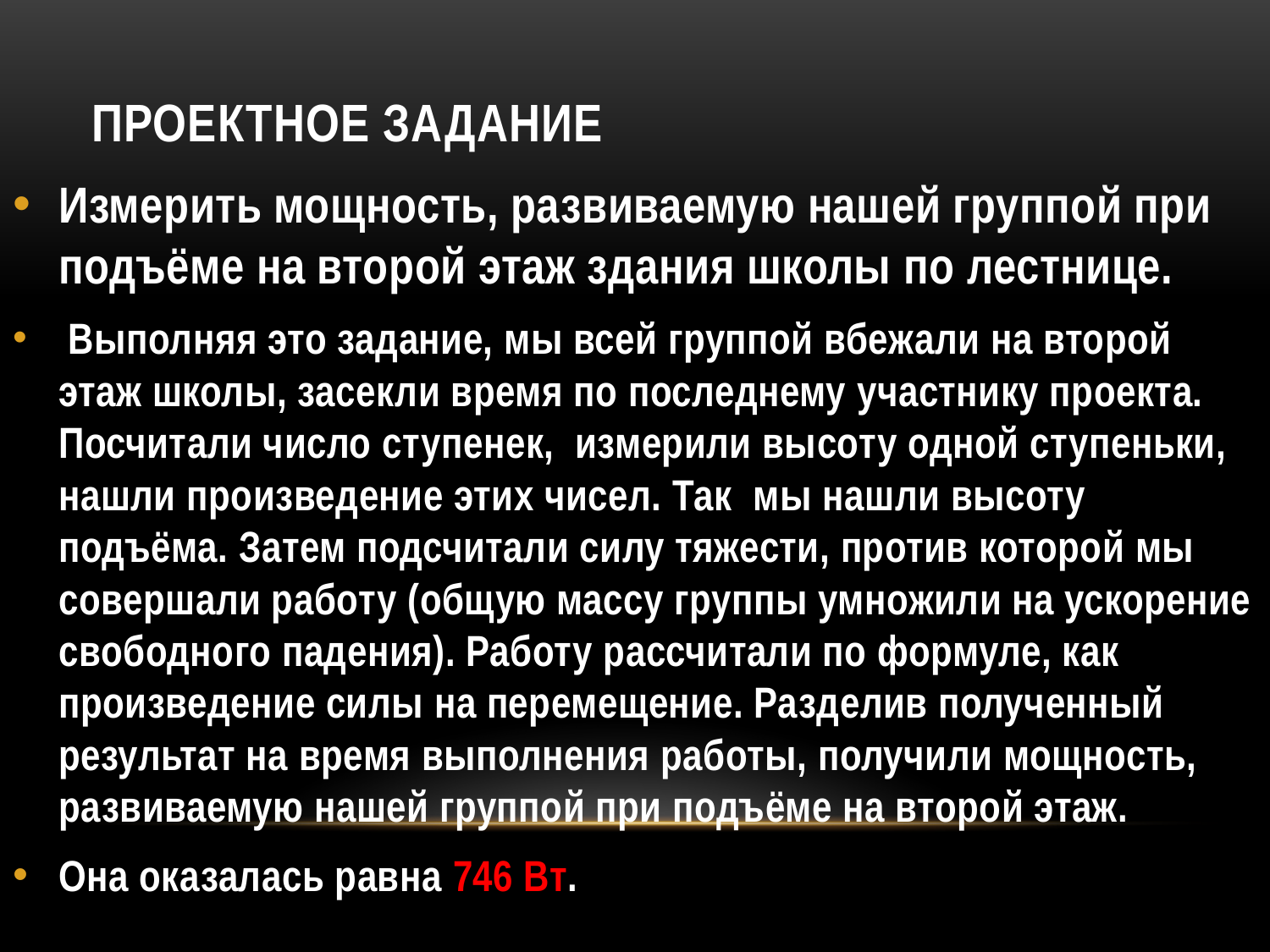

# Проектное задание
Измерить мощность, развиваемую нашей группой при подъёме на второй этаж здания школы по лестнице.
 Выполняя это задание, мы всей группой вбежали на второй этаж школы, засекли время по последнему участнику проекта. Посчитали число ступенек,  измерили высоту одной ступеньки, нашли произведение этих чисел. Так  мы нашли высоту подъёма. Затем подсчитали силу тяжести, против которой мы совершали работу (общую массу группы умножили на ускорение свободного падения). Работу рассчитали по формуле, как произведение силы на перемещение. Разделив полученный результат на время выполнения работы, получили мощность, развиваемую нашей группой при подъёме на второй этаж.
Она оказалась равна 746 Вт.